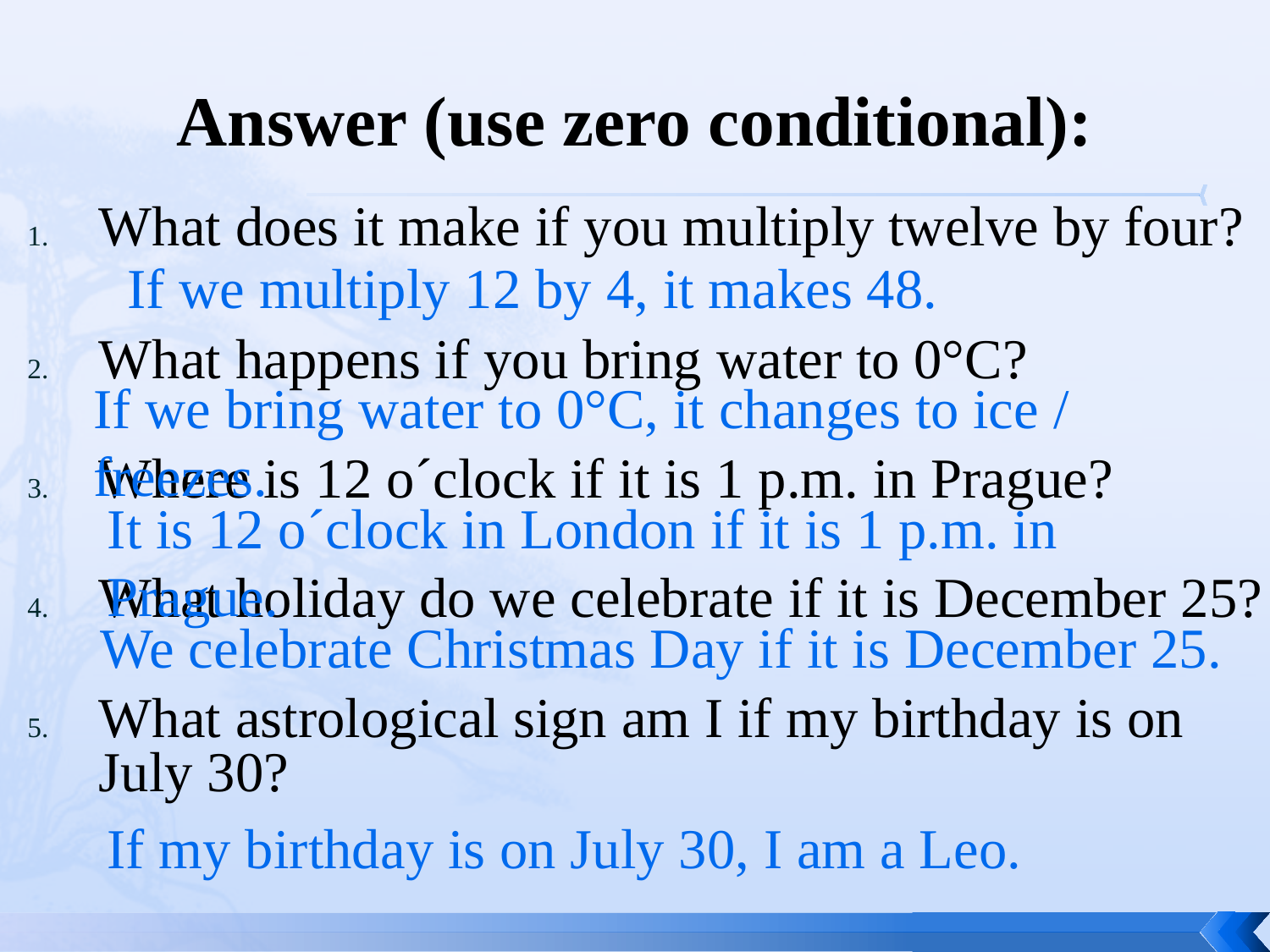

# Answer (use zero conditional):
What does it make if you multiply twelve by four?
What happens if you bring water to 0°C?
Where is 12 o´clock if it is 1 p.m. in Prague?
What holiday do we celebrate if it is December 25?
What astrological sign am I if my birthday is on July 30?
If we multiply 12 by 4, it makes 48.
If we bring water to 0°C, it changes to ice / freezes.
It is 12 o´clock in London if it is 1 p.m. in Prague.
We celebrate Christmas Day if it is December 25.
If my birthday is on July 30, I am a Leo.